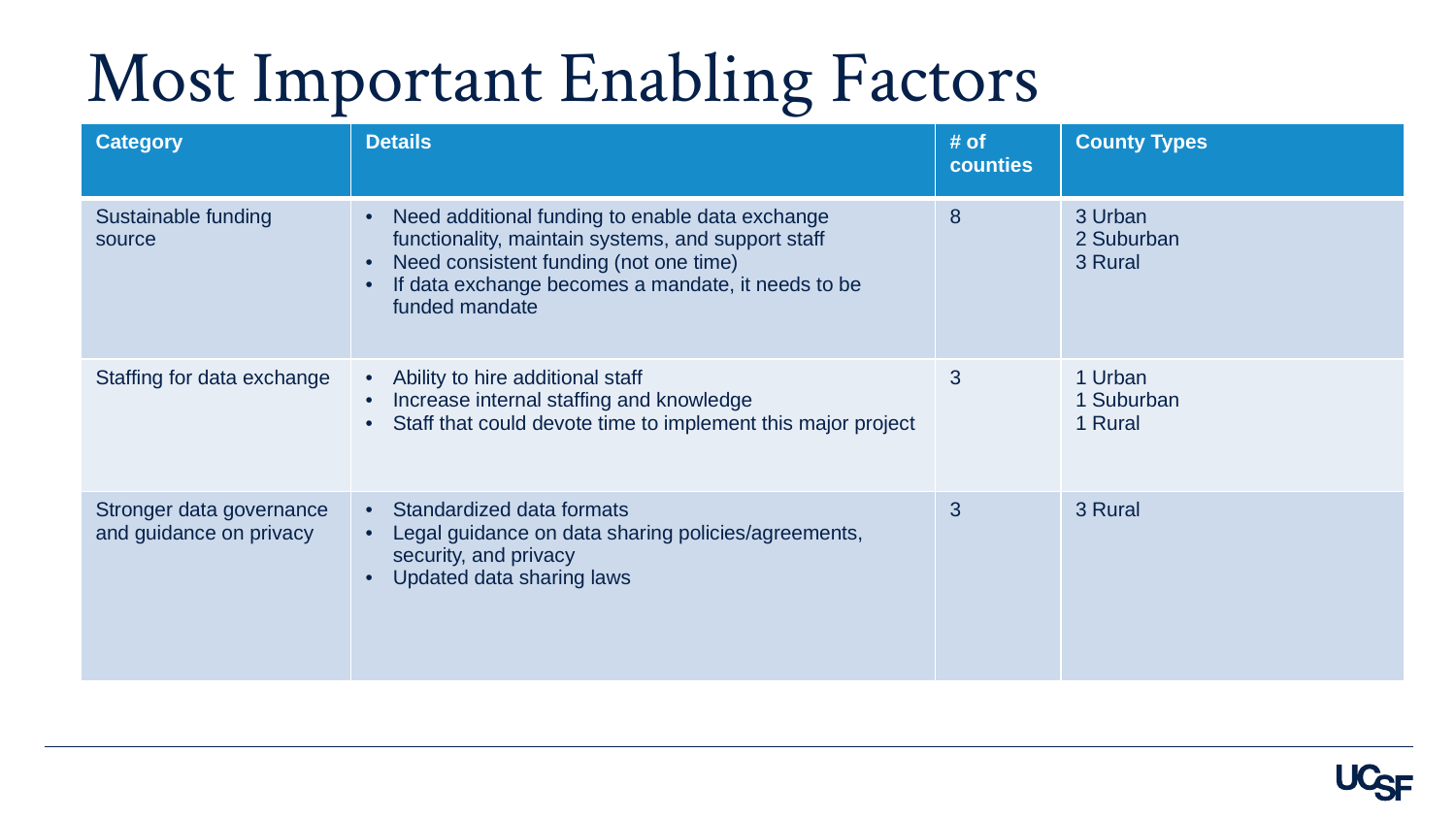

# Most Important Enabling Factors
| Category | Details | # of counties | County Types |
| --- | --- | --- | --- |
| Sustainable funding source | Need additional funding to enable data exchange functionality, maintain systems, and support staff Need consistent funding (not one time) If data exchange becomes a mandate, it needs to be funded mandate | 8 | 3 Urban 2 Suburban 3 Rural |
| Staffing for data exchange | Ability to hire additional staff Increase internal staffing and knowledge Staff that could devote time to implement this major project | 3 | 1 Urban 1 Suburban 1 Rural |
| Stronger data governance and guidance on privacy | Standardized data formats Legal guidance on data sharing policies/agreements, security, and privacy Updated data sharing laws | 3 | 3 Rural |